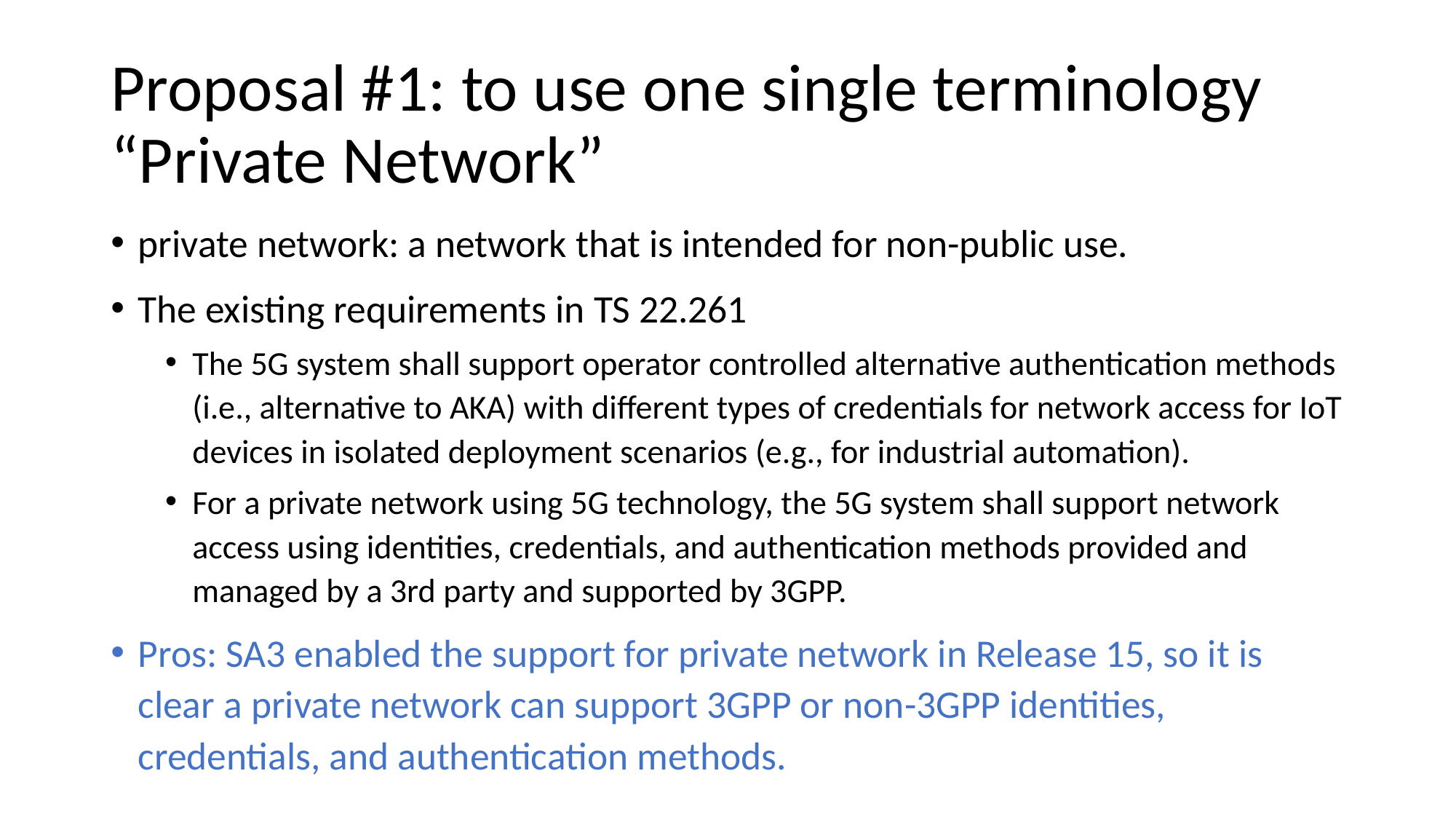

# Proposal #1: to use one single terminology “Private Network”
private network: a network that is intended for non-public use.
The existing requirements in TS 22.261
The 5G system shall support operator controlled alternative authentication methods (i.e., alternative to AKA) with different types of credentials for network access for IoT devices in isolated deployment scenarios (e.g., for industrial automation).
For a private network using 5G technology, the 5G system shall support network access using identities, credentials, and authentication methods provided and managed by a 3rd party and supported by 3GPP.
Pros: SA3 enabled the support for private network in Release 15, so it is clear a private network can support 3GPP or non-3GPP identities, credentials, and authentication methods.